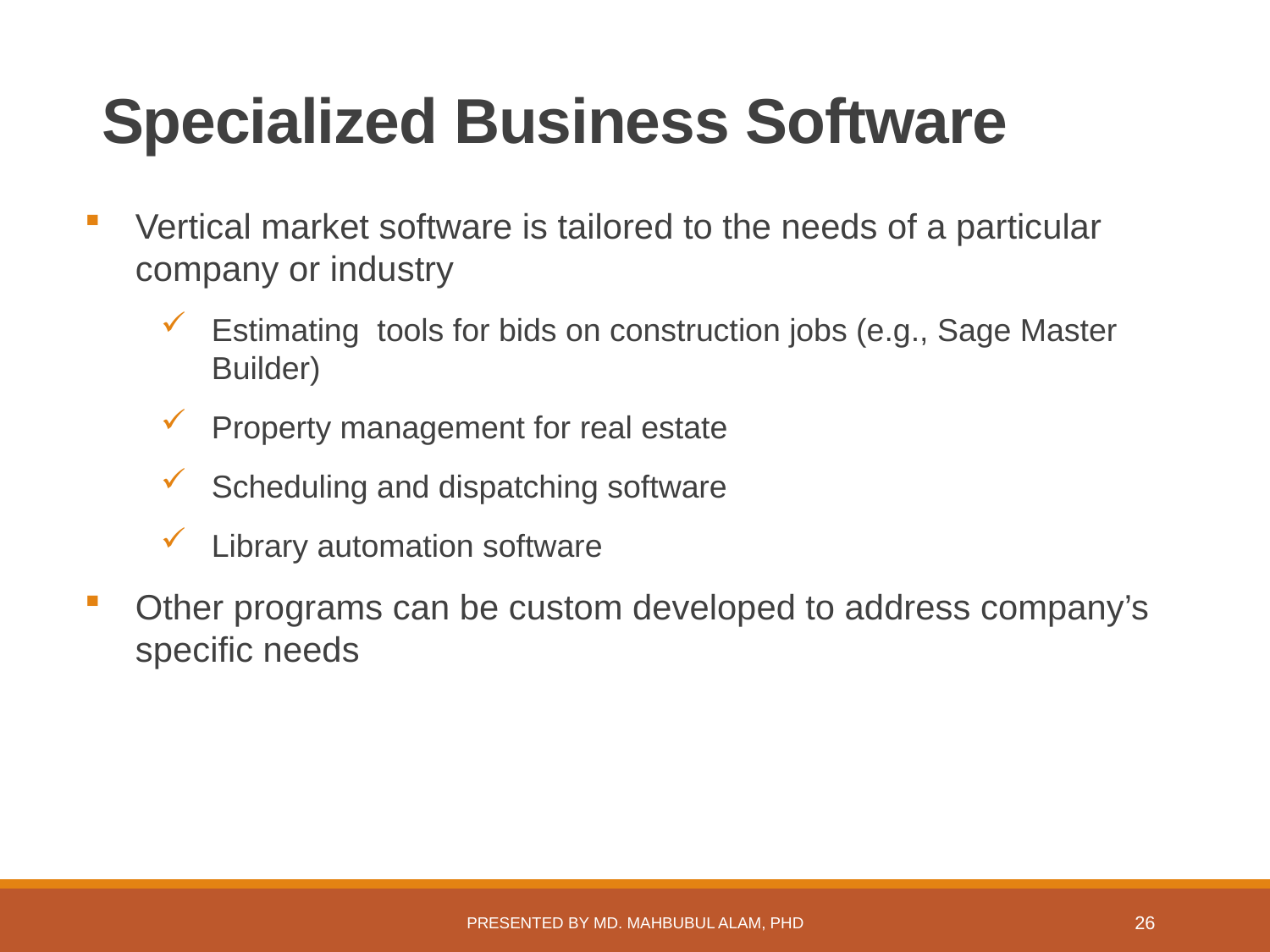

# Specialized Business Software
Vertical market software is tailored to the needs of a particular company or industry
Estimating  tools for bids on construction jobs (e.g., Sage Master Builder)
Property management for real estate
Scheduling and dispatching software
Library automation software
Other programs can be custom developed to address company’s specific needs

Presented by Md. Mahbubul Alam, PhD
26